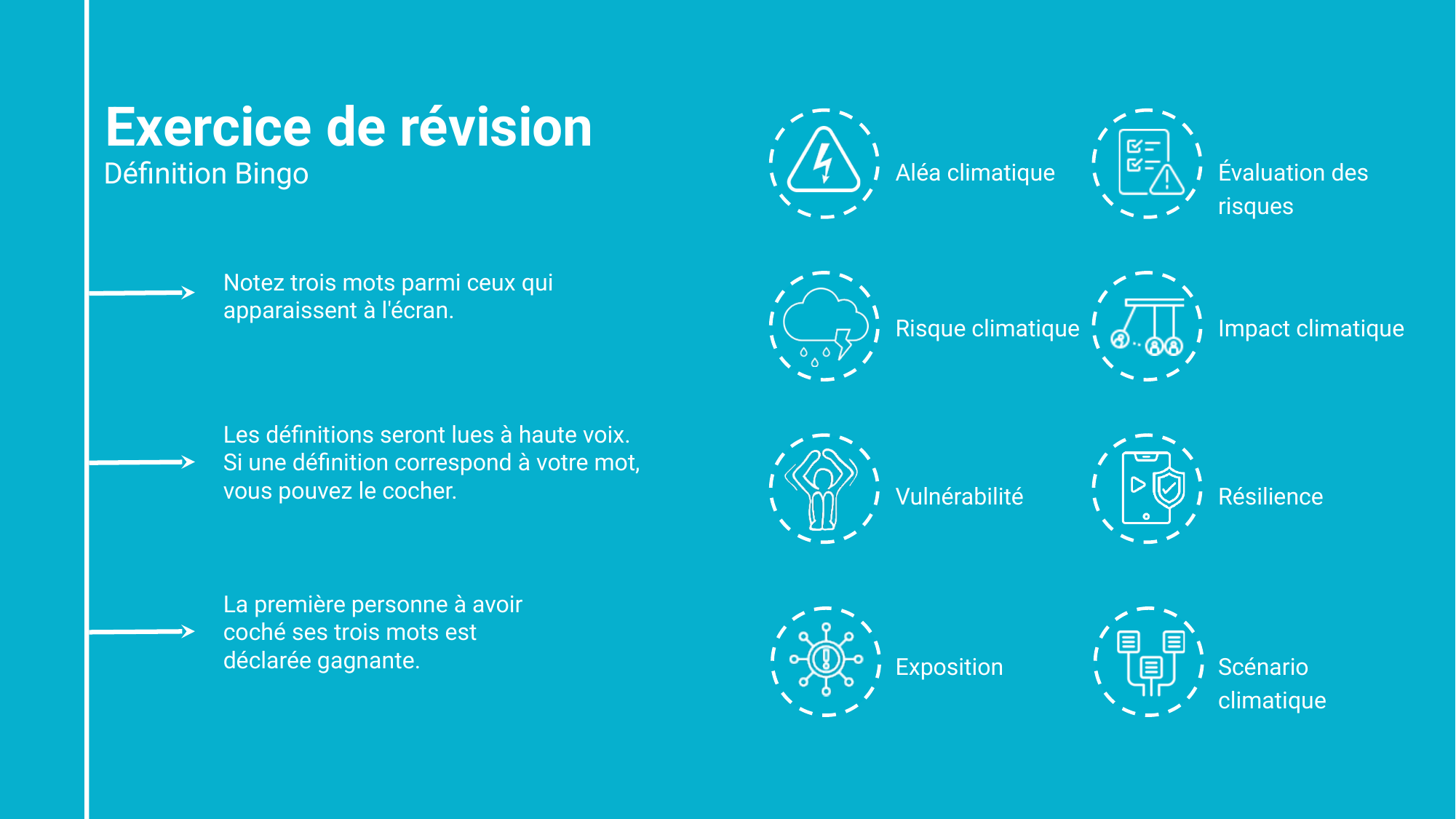

Exercice de révision

Aléa climatique
Évaluation des risques
Définition Bingo
Notez trois mots parmi ceux qui apparaissent à l'écran.

Risque climatique
Impact climatique
Les définitions seront lues à haute voix. Si une définition correspond à votre mot, vous pouvez le cocher.

Vulnérabilité
Résilience
La première personne à avoir coché ses trois mots est déclarée gagnante.

Exposition
Scénario climatique